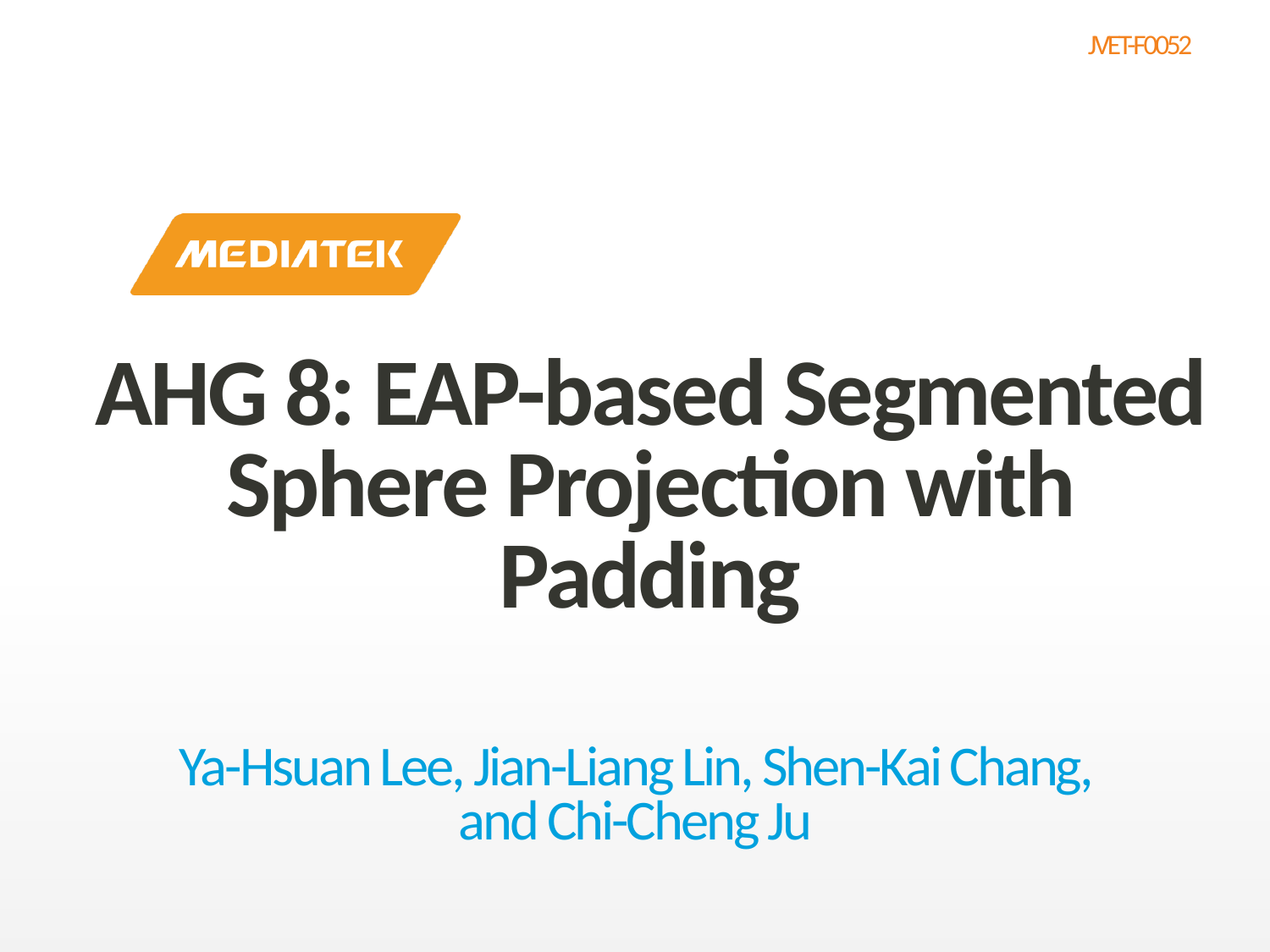

# AHG 8: EAP-based Segmented Sphere Projection with Padding
Ya-Hsuan Lee, Jian-Liang Lin, Shen-Kai Chang, and Chi-Cheng Ju